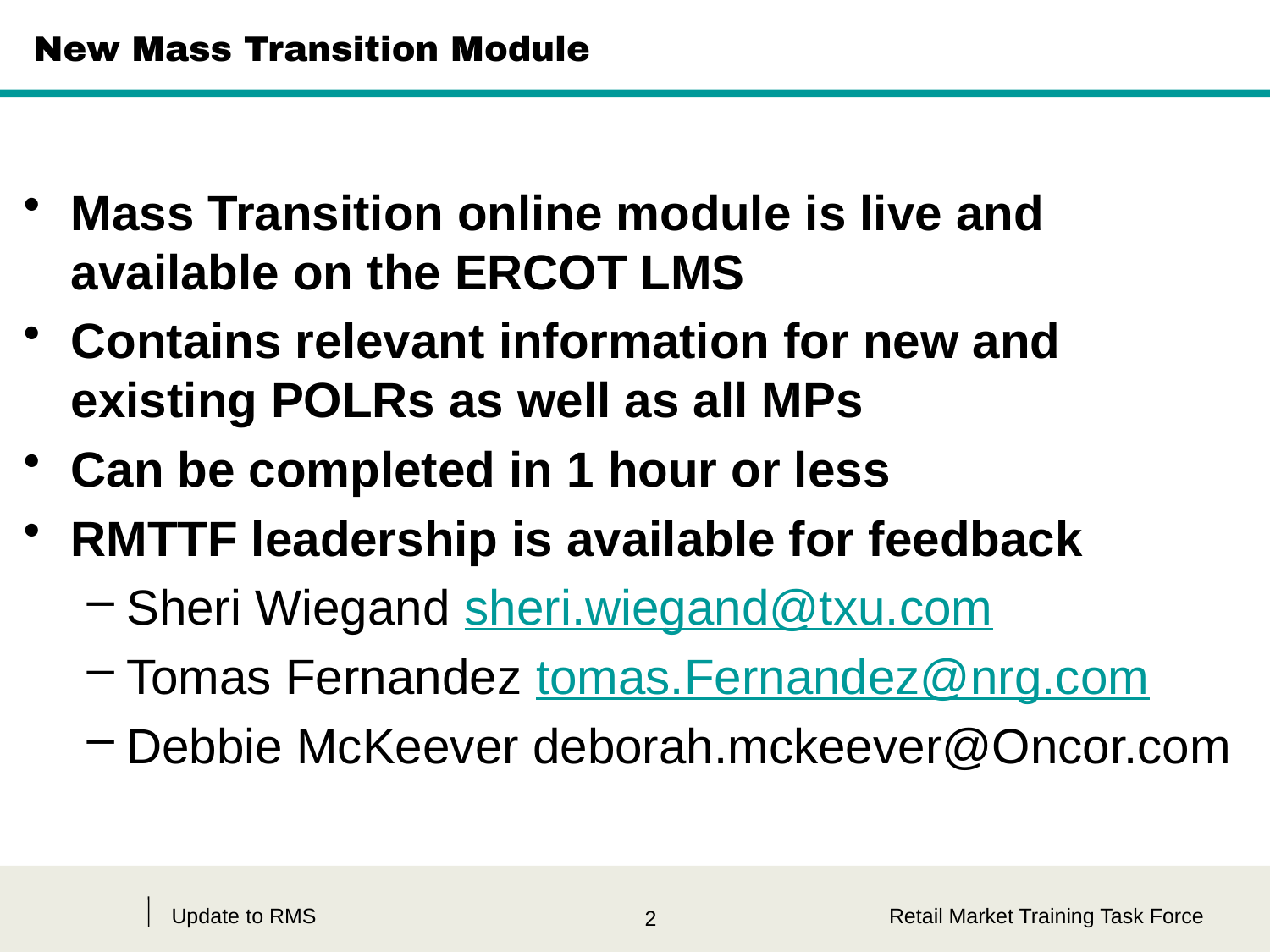

# New Mass Transition Module

Mass Transition online module is live and available on the ERCOT LMS
Contains relevant information for new and existing POLRs as well as all MPs
Can be completed in 1 hour or less
RMTTF leadership is available for feedback
Sheri Wiegand sheri.wiegand@txu.com
Tomas Fernandez tomas.Fernandez@nrg.com
Debbie McKeever deborah.mckeever@Oncor.com

Update to RMS
Retail Market Training Task Force